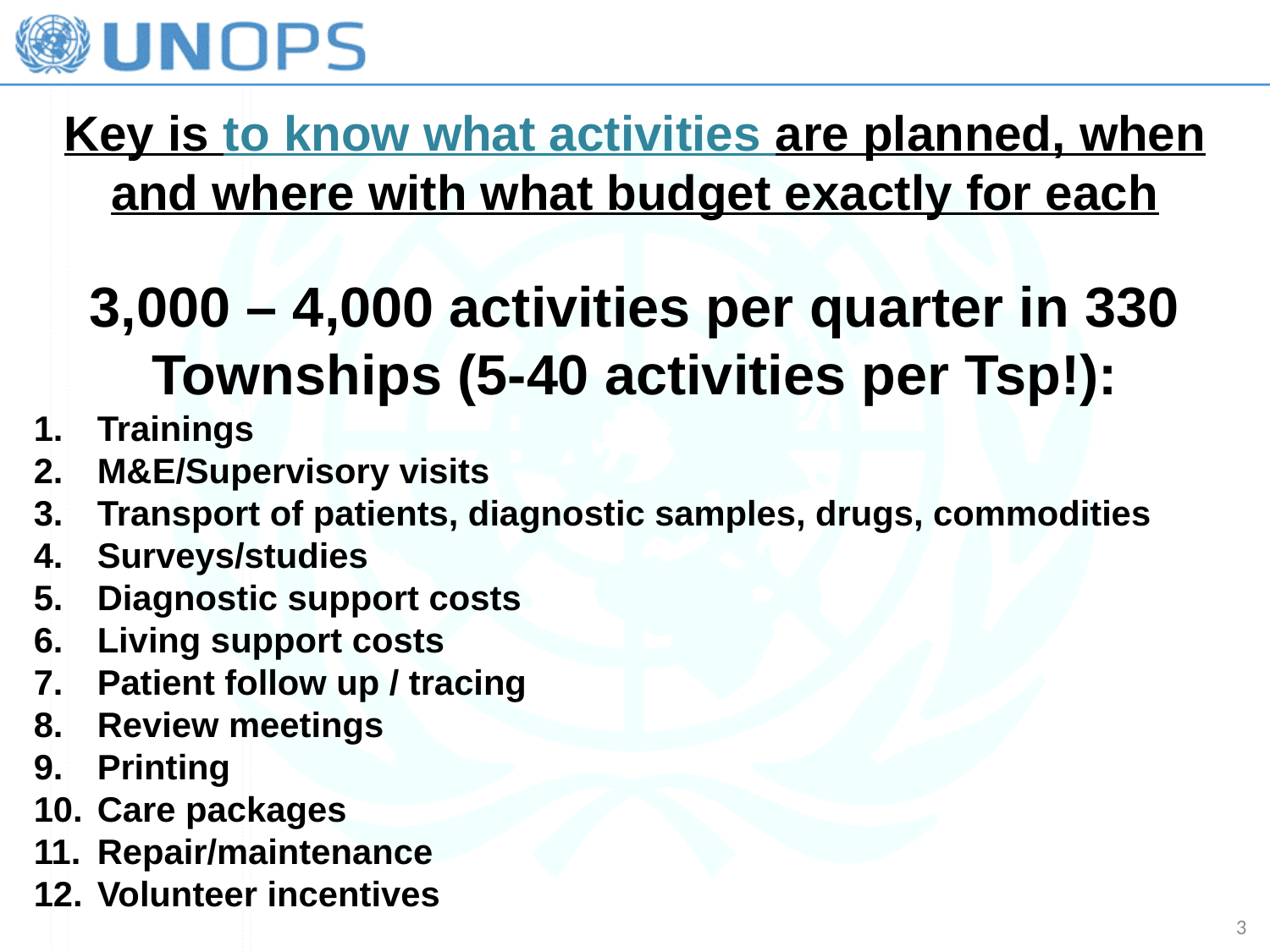

Key is to know what activities are planned, when and where with what budget exactly for each

3,000 – 4,000 activities per quarter in 330 Townships (5-40 activities per Tsp!):
Trainings
M&E/Supervisory visits
Transport of patients, diagnostic samples, drugs, commodities
Surveys/studies
Diagnostic support costs
Living support costs
Patient follow up / tracing
Review meetings
Printing
Care packages
Repair/maintenance
Volunteer incentives

3